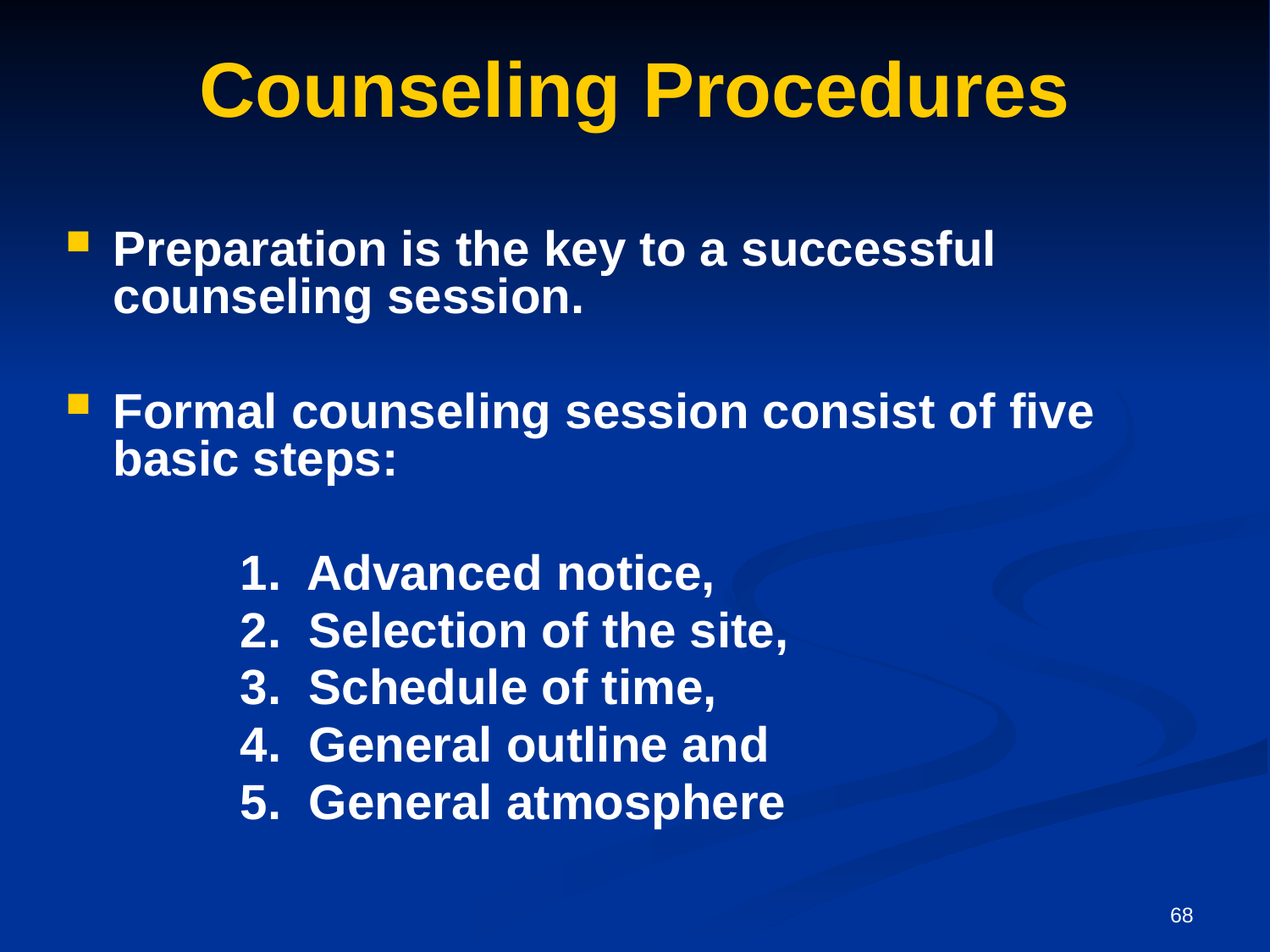

# Counseling Procedures
Preparation is the key to a successful counseling session.

Formal counseling session consist of five basic steps:

		1.  Advanced notice,
		2.  Selection of the site,
		3.  Schedule of time,
		4.  General outline and
		5.  General atmosphere

68